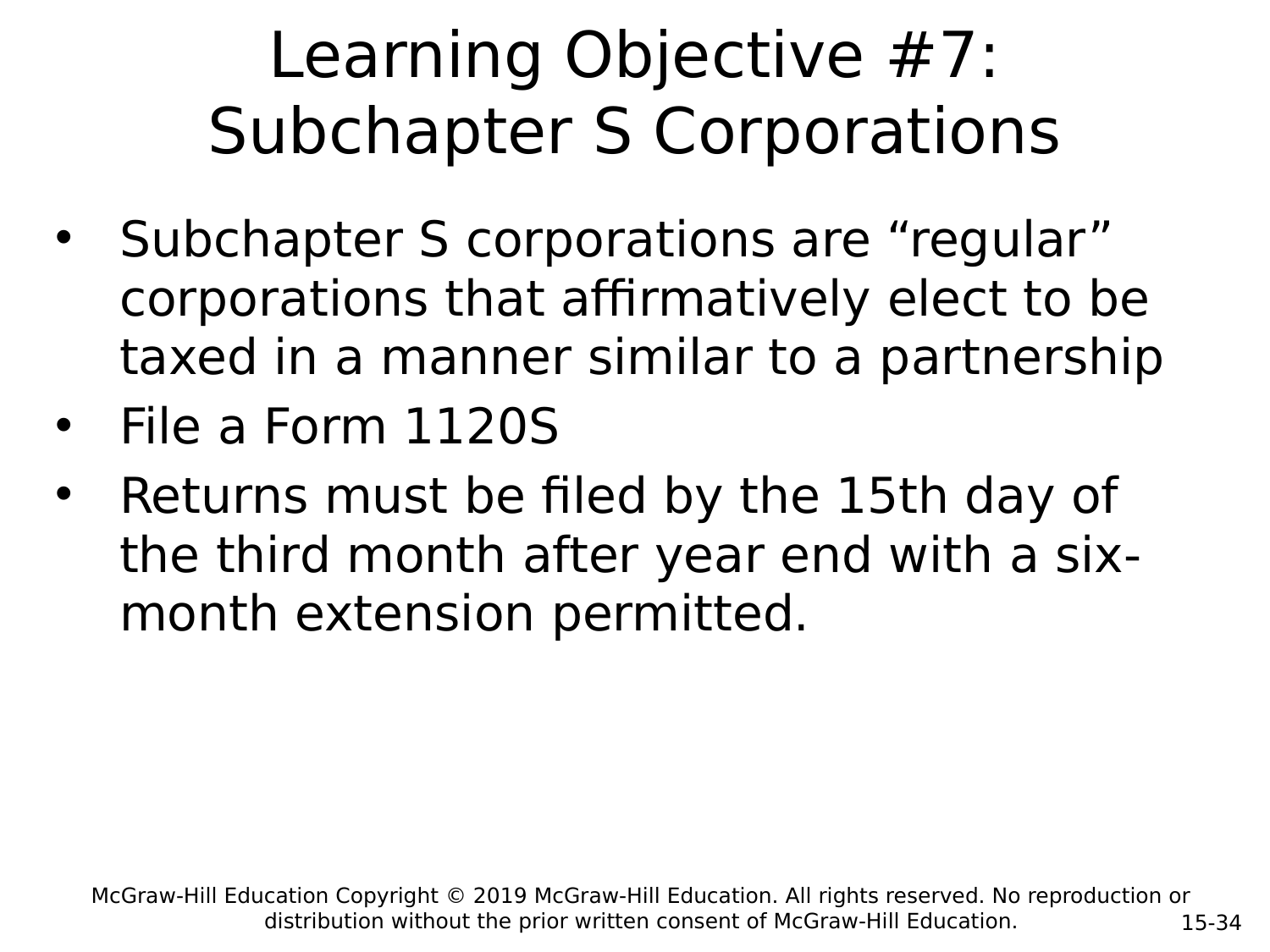

# Learning Objective #7: Subchapter S Corporations
Subchapter S corporations are “regular” corporations that affirmatively elect to be taxed in a manner similar to a partnership
File a Form 1120S
Returns must be filed by the 15th day of the third month after year end with a six-month extension permitted.
McGraw-Hill Education Copyright © 2019 McGraw-Hill Education. All rights reserved. No reproduction or distribution without the prior written consent of McGraw-Hill Education.
15-34